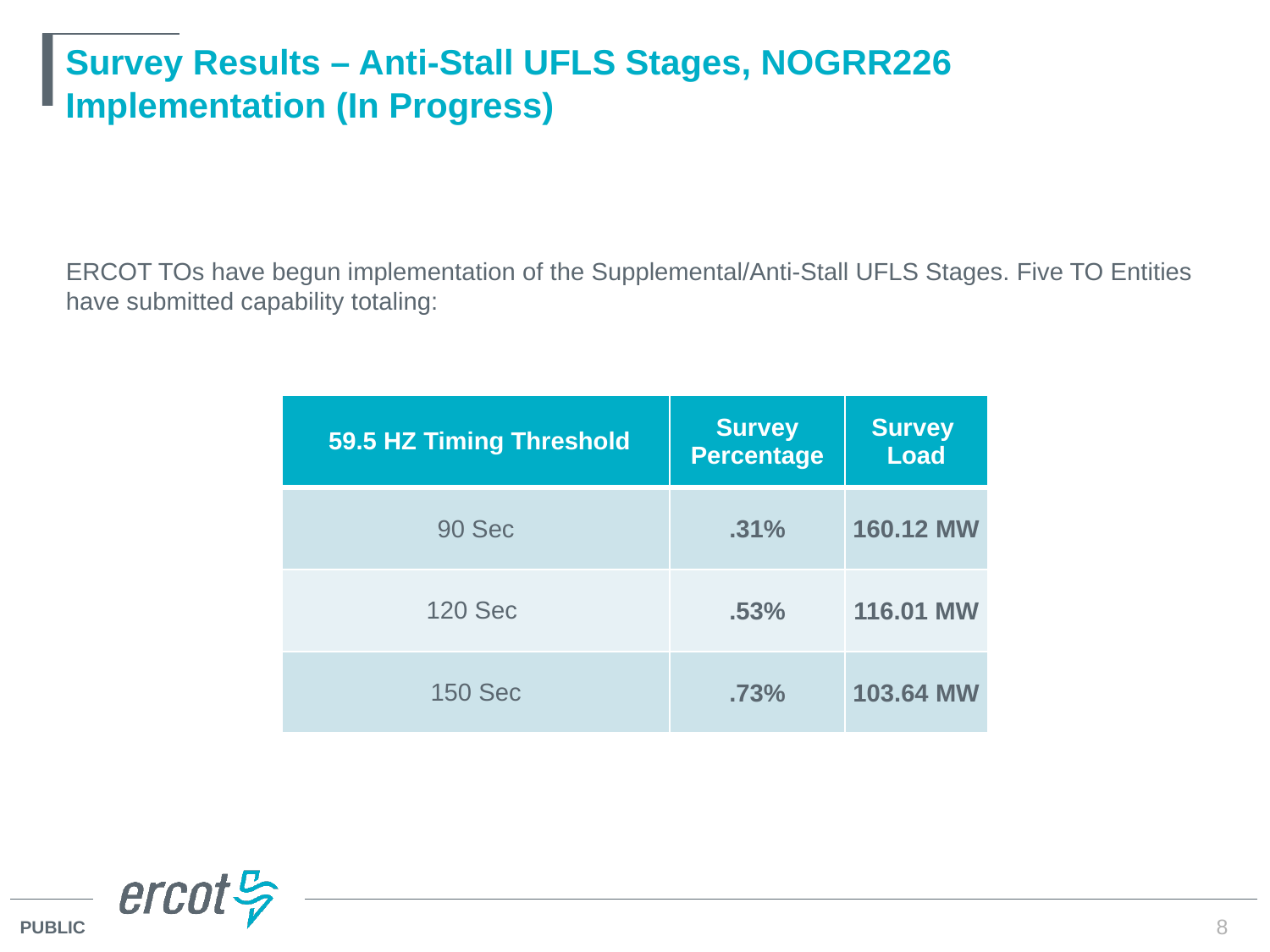

# Survey Results – Anti-Stall UFLS Stages, NOGRR226 Implementation (In Progress)
ERCOT TOs have begun implementation of the Supplemental/Anti-Stall UFLS Stages. Five TO Entities have submitted capability totaling:
| 59.5 HZ Timing Threshold | Survey Percentage | Survey Load |
| --- | --- | --- |
| 90 Sec | .31% | 160.12 MW |
| 120 Sec | .53% | 116.01 MW |
| 150 Sec | .73% | 103.64 MW |

8